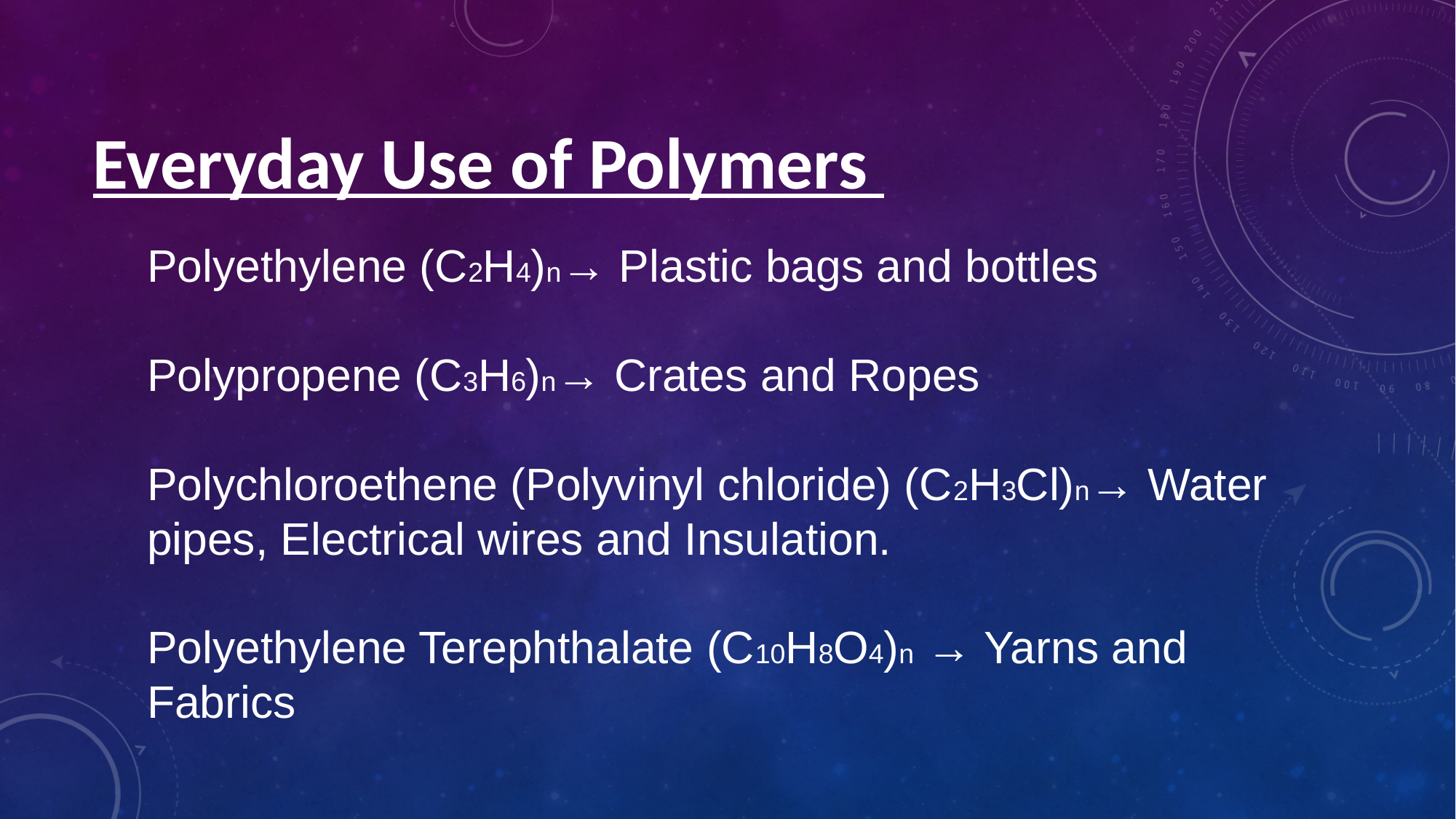

# Everyday Use of Polymers
Polyethylene (C2H4)n→ Plastic bags and bottles

Polypropene (C3H6)n→ Crates and Ropes

Polychloroethene (Polyvinyl chloride) (C2H3Cl)n→ Water pipes, Electrical wires and Insulation.

Polyethylene Terephthalate (C10H8O4)n → Yarns and Fabrics